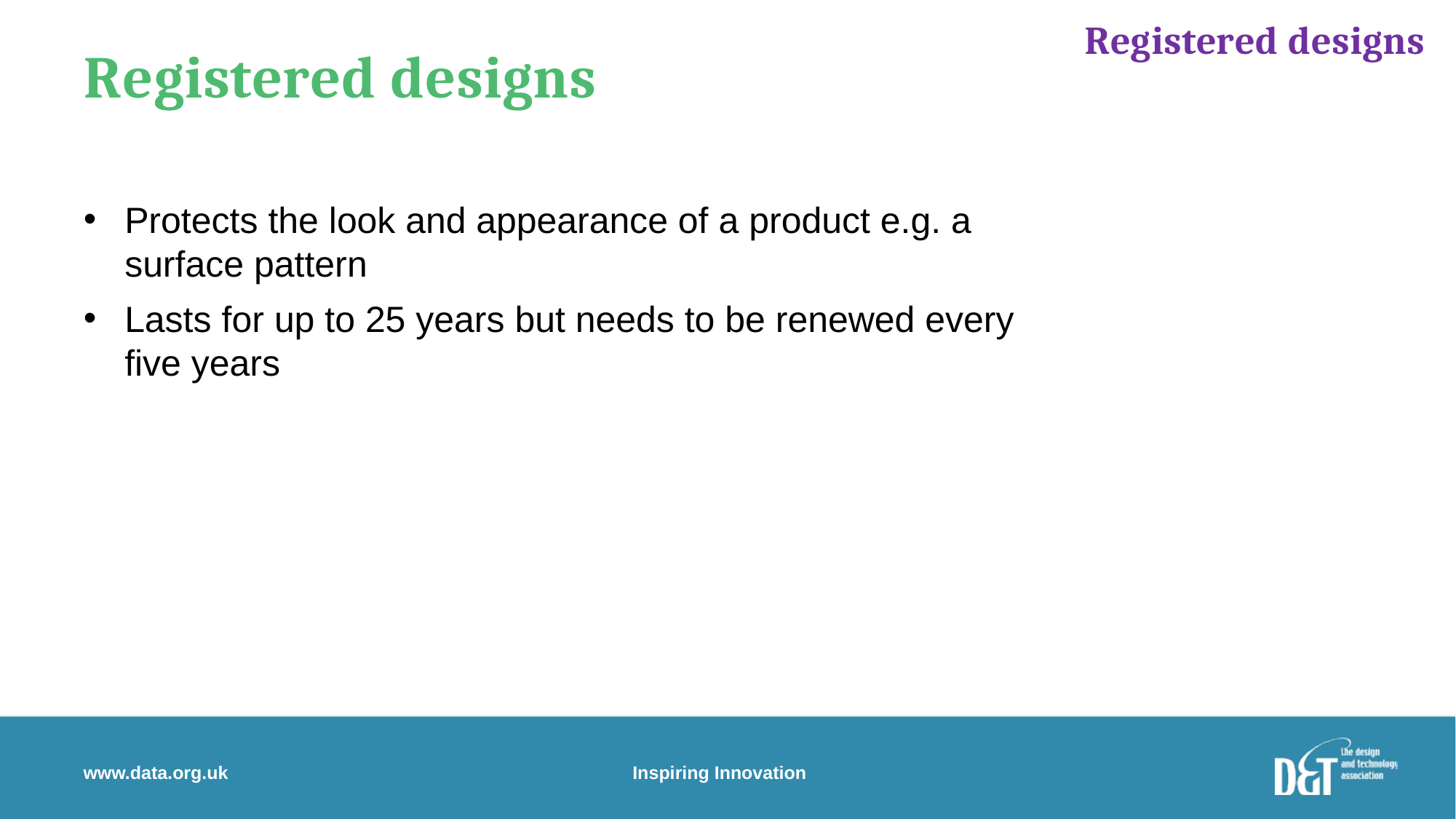

Registered designs
# Registered designs
Protects the look and appearance of a product e.g. a surface pattern
Lasts for up to 25 years but needs to be renewed every five years